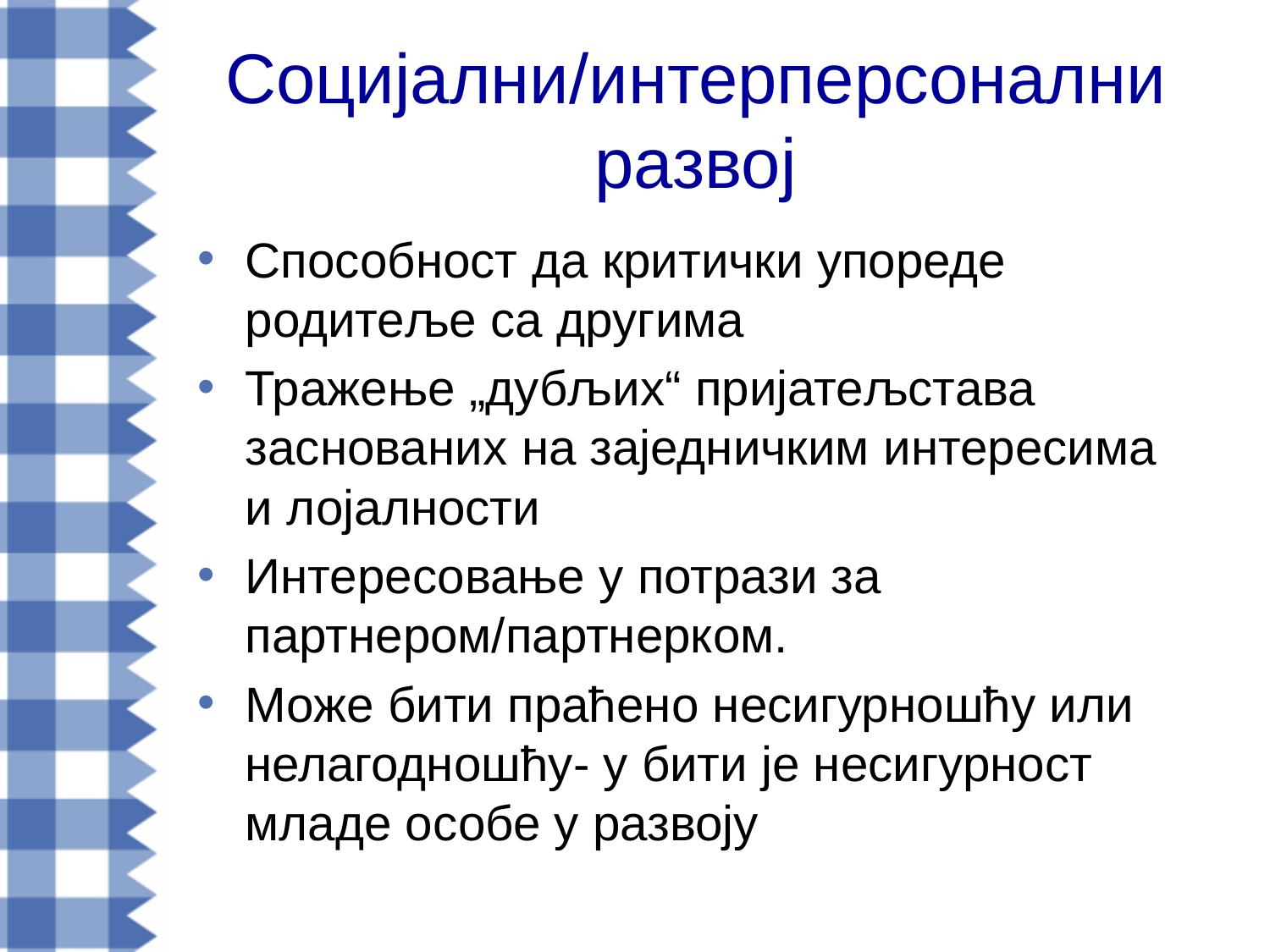

# Социјални/интерперсонални развој
Способност да критички упореде родитеље са другима
Тражење „дубљих“ пријатељстава заснованих на заједничким интересима и лојалности
Интересовање у потрази за партнером/партнерком.
Може бити праћено несигурношћу или нелагодношћу- у бити је несигурност младе особе у развоју